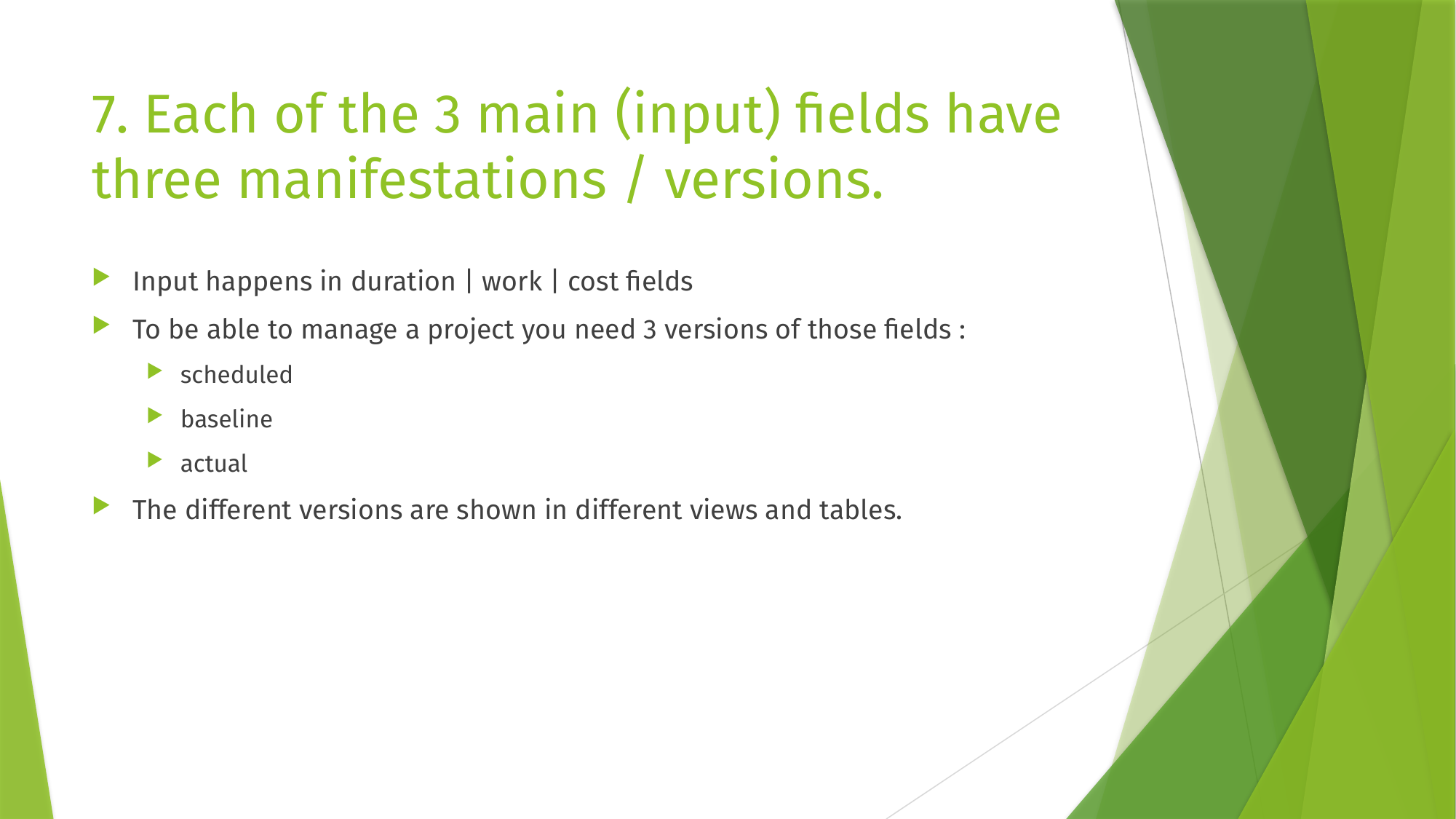

# 7. Each of the 3 main (input) fields have three manifestations / versions.
Input happens in duration | work | cost fields
To be able to manage a project you need 3 versions of those fields :
scheduled
baseline
actual
The different versions are shown in different views and tables.